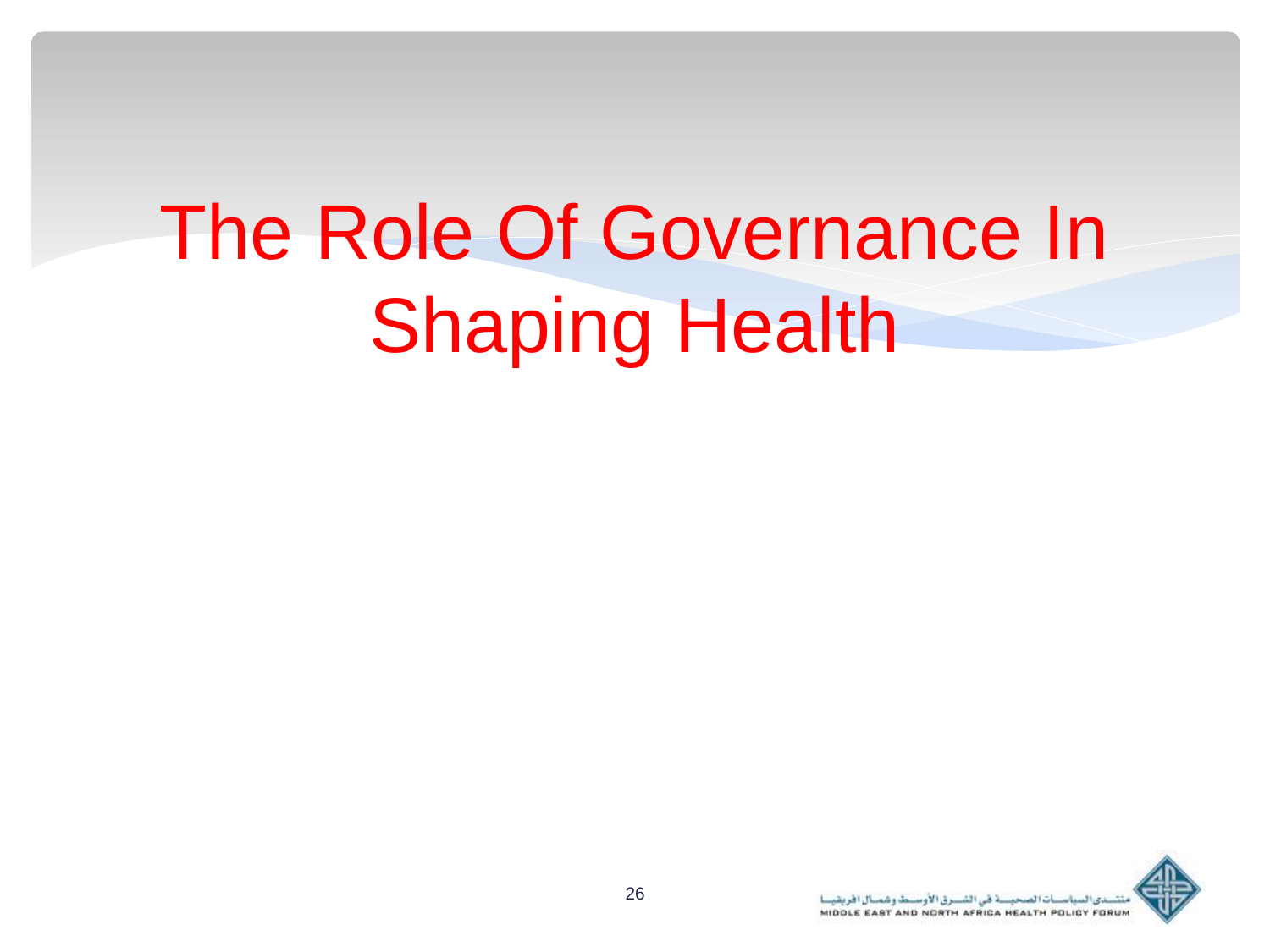

# The Role Of Governance In Shaping Health
26